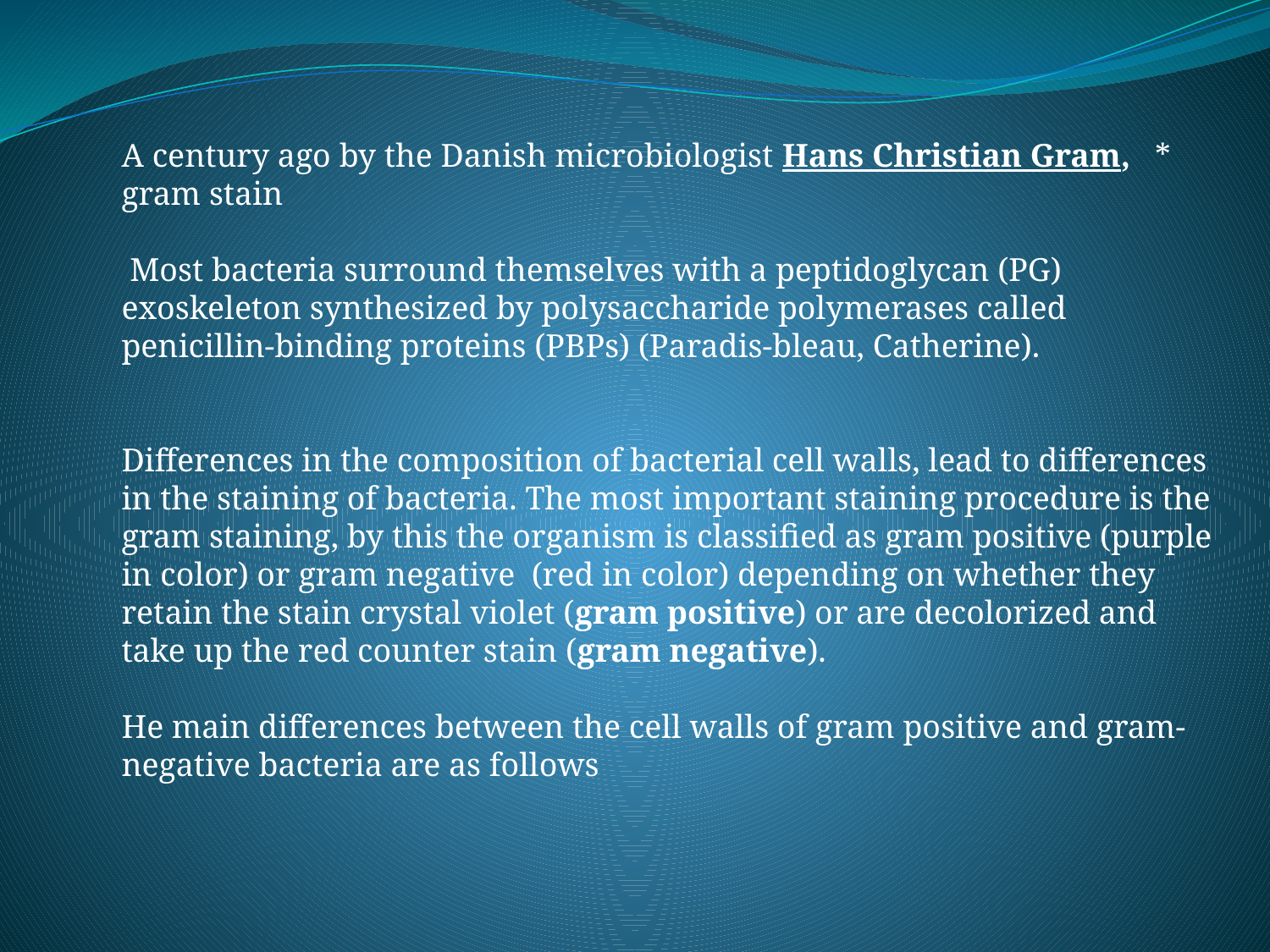

A century ago by the Danish microbiologist Hans Christian Gram,   * gram stain

 Most bacteria surround themselves with a peptidoglycan (PG) exoskeleton synthesized by polysaccharide polymerases called penicillin-binding proteins (PBPs) (Paradis-bleau, Catherine).

Differences in the composition of bacterial cell walls, lead to differences in the staining of bacteria. The most important staining procedure is the gram staining, by this the organism is classified as gram positive (purple in color) or gram negative  (red in color) depending on whether they retain the stain crystal violet (gram positive) or are decolorized and take up the red counter stain (gram negative).

He main differences between the cell walls of gram positive and gram-negative bacteria are as follows